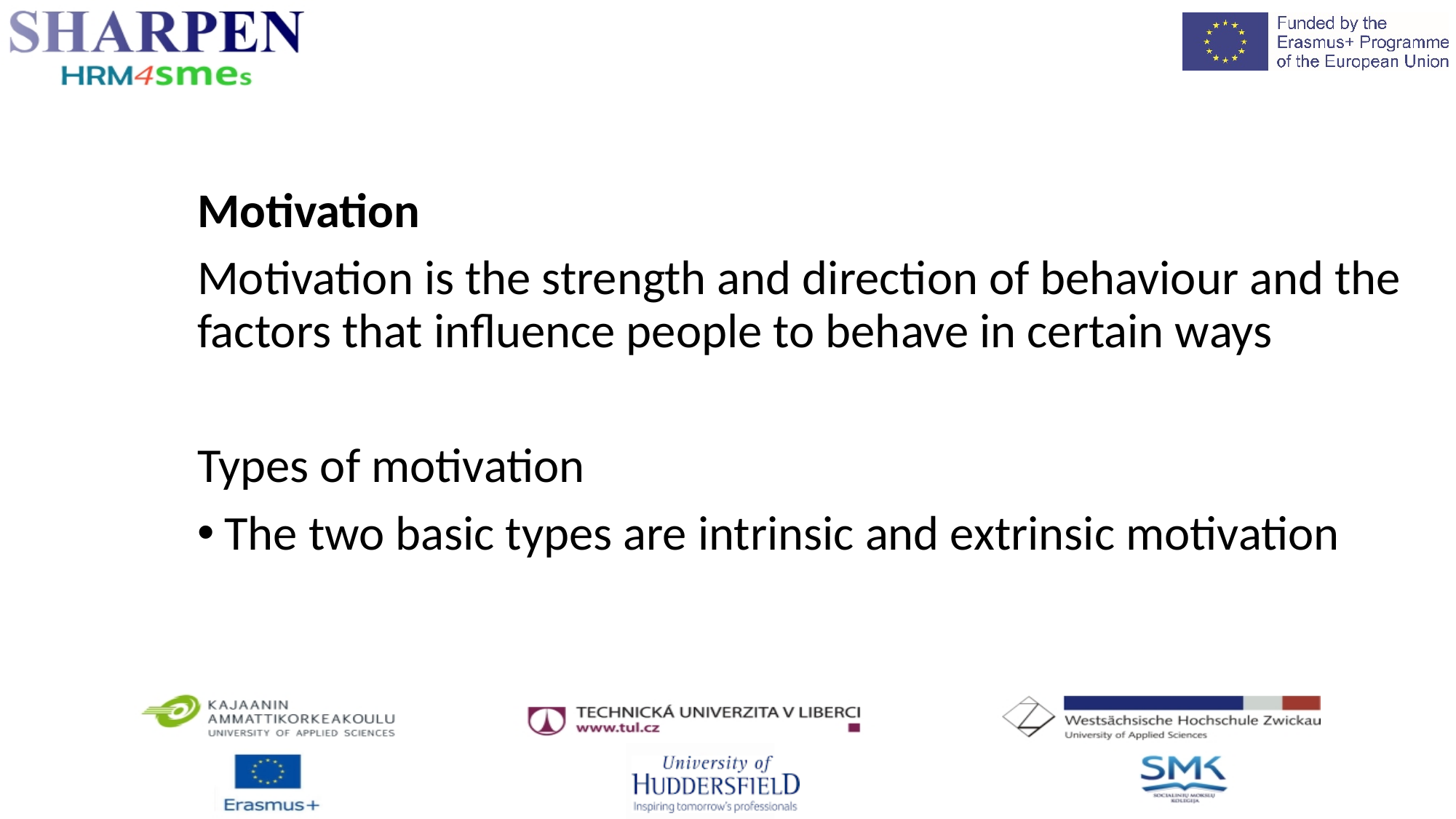

Motivation
Motivation is the strength and direction of behaviour and the factors that influence people to behave in certain ways

Types of motivation
The two basic types are intrinsic and extrinsic motivation